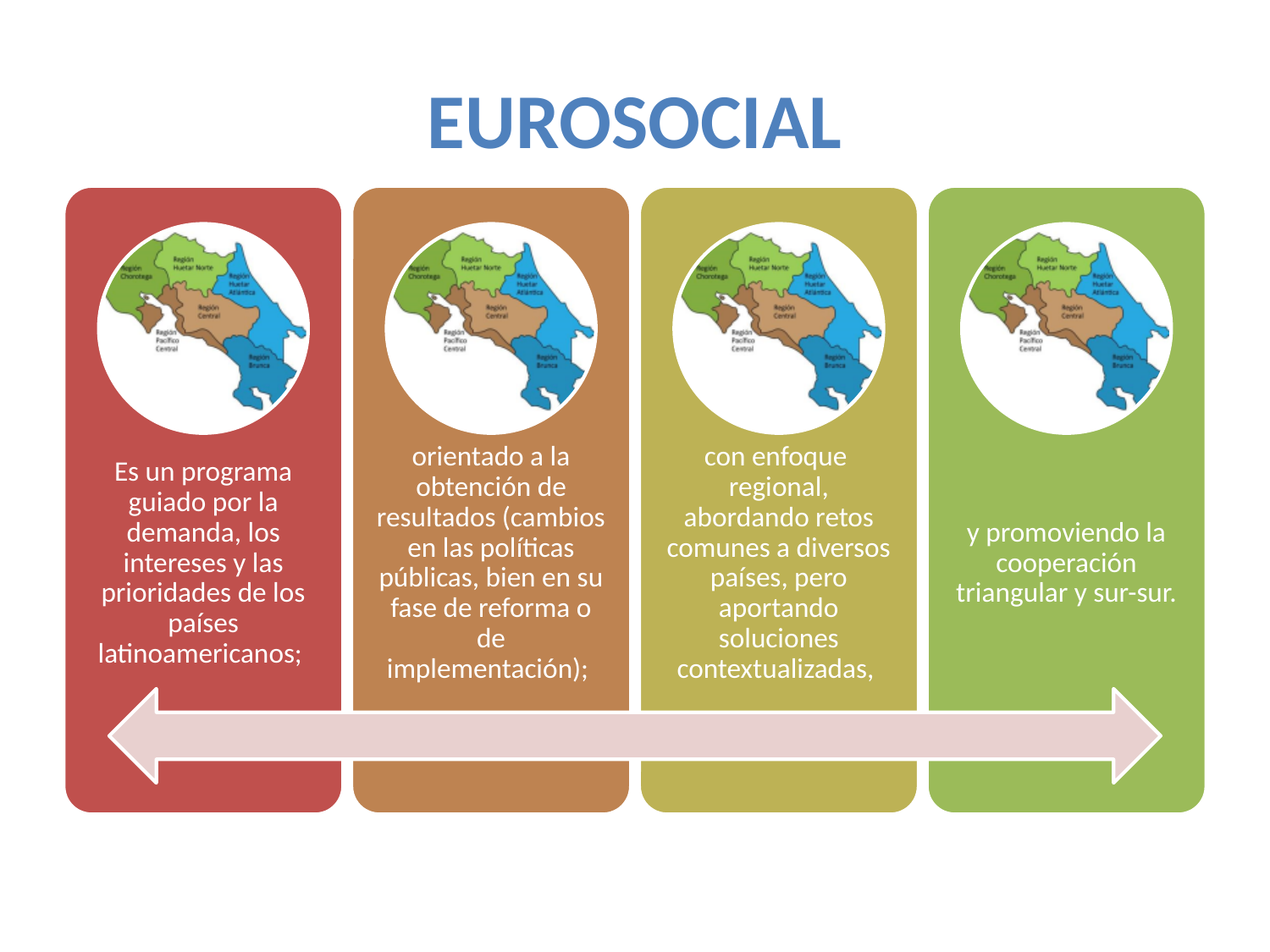

# EUROsociAL
Es un programa guiado por la demanda, los intereses y las prioridades de los países latinoamericanos;
orientado a la obtención de resultados (cambios en las políticas públicas, bien en su fase de reforma o de implementación);
con enfoque  regional, abordando retos comunes a diversos países, pero aportando soluciones contextualizadas,
y promoviendo la cooperación triangular y sur-sur.